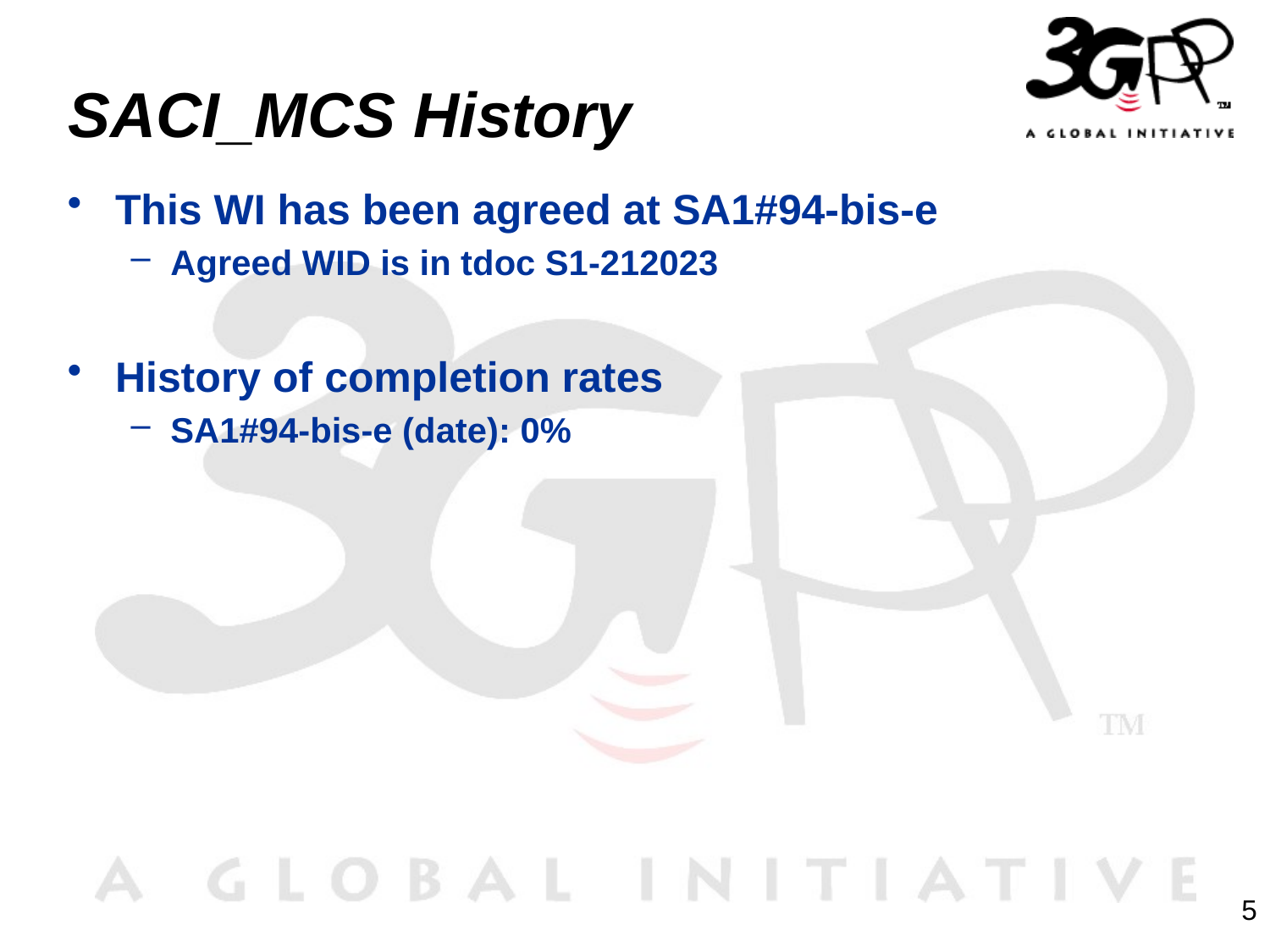

# SACI_MCS History
This WI has been agreed at SA1#94-bis-e
Agreed WID is in tdoc S1-212023

History of completion rates
SA1#94-bis-e (date): 0%

5